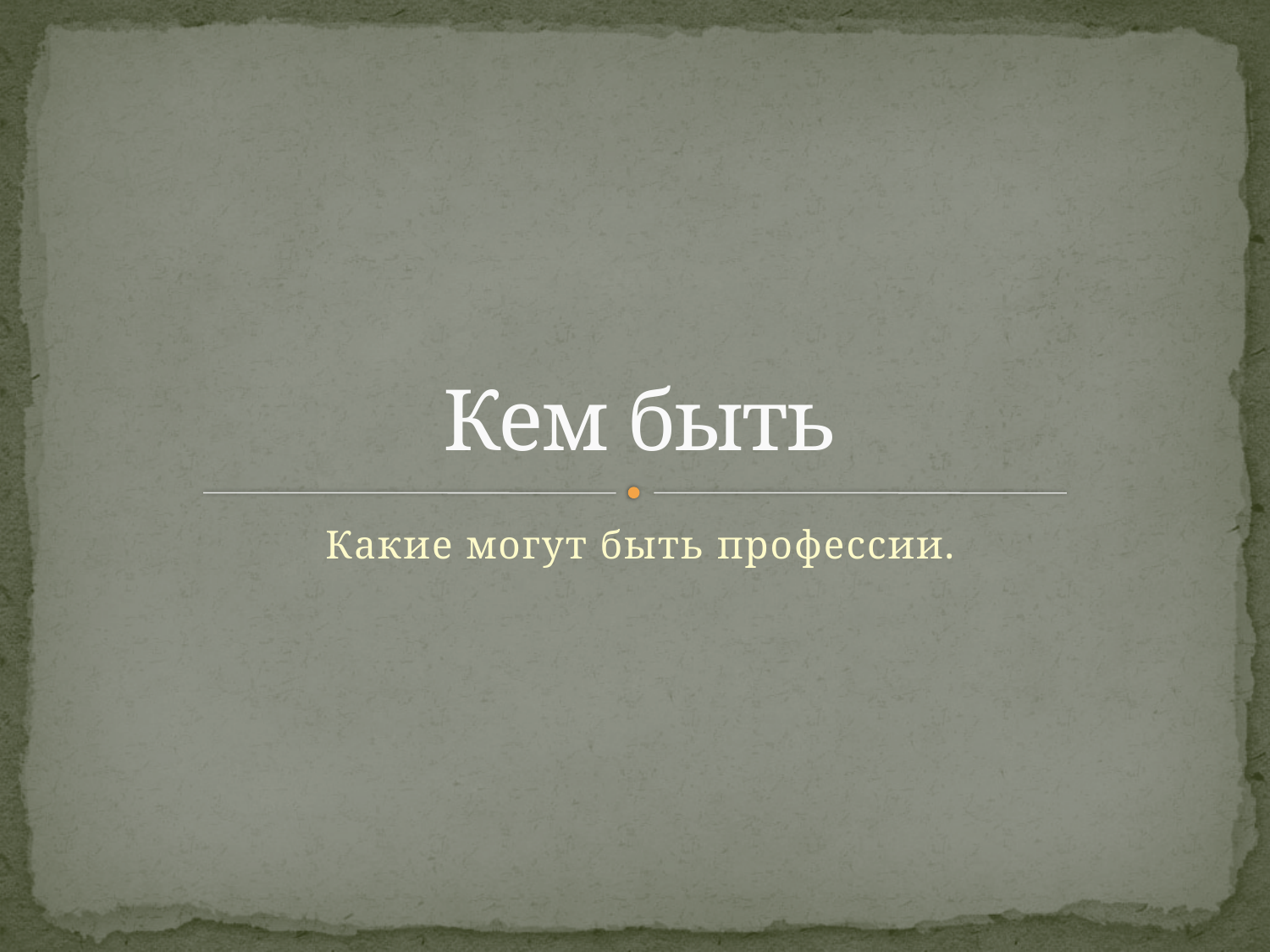

# Кем быть
Какие могут быть профессии.